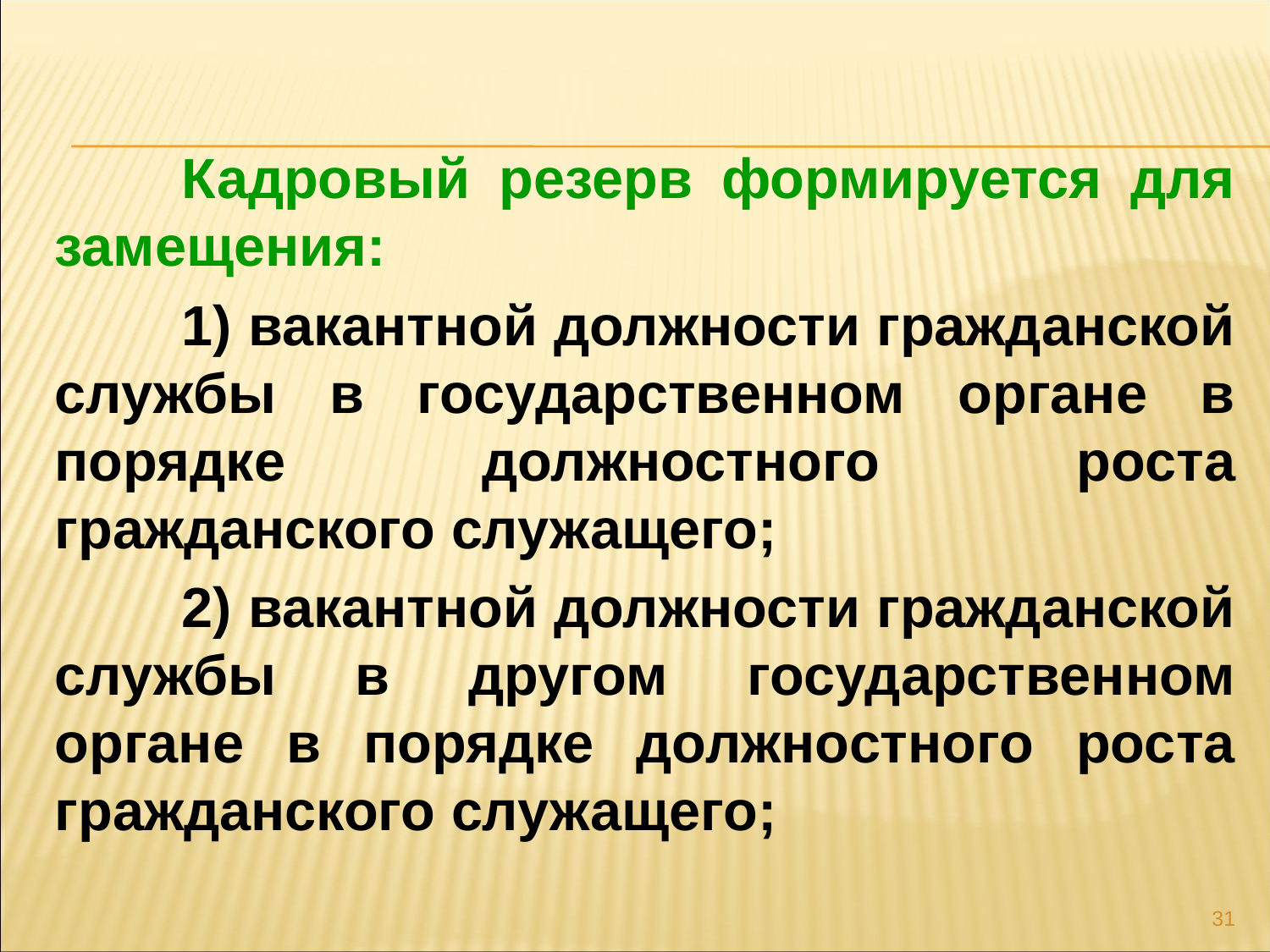

Кадровый резерв формируется для замещения:
	1) вакантной должности гражданской службы в государственном органе в порядке должностного роста гражданского служащего;
	2) вакантной должности гражданской службы в другом государственном органе в порядке должностного роста гражданского служащего;
31